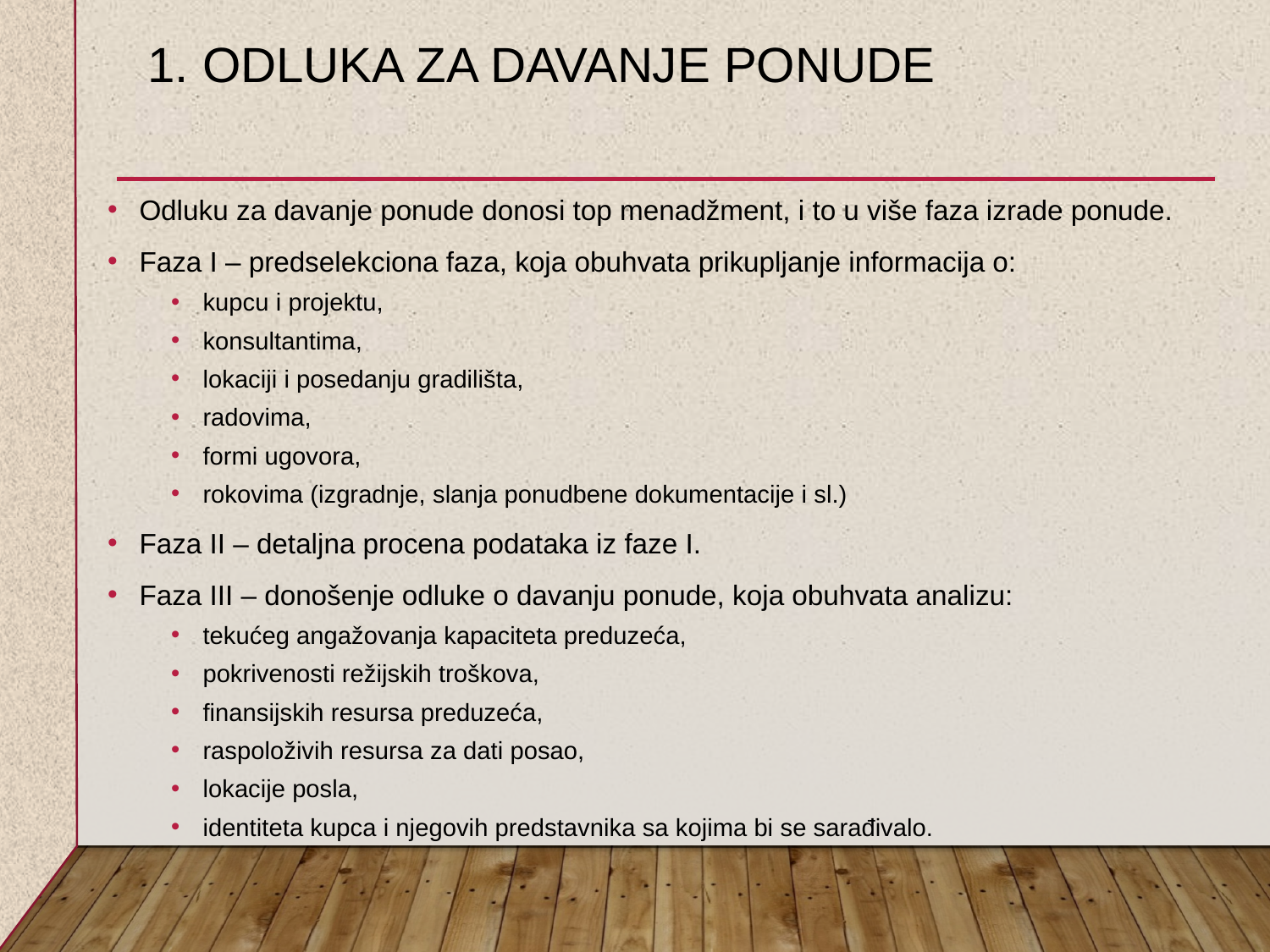

# 1. ODLUKA ZA DAVANJE PONUDE
Odluku za davanje ponude donosi top menadžment, i to u više faza izrade ponude.
Faza I – predselekciona faza, koja obuhvata prikupljanje informacija o:
kupcu i projektu,
konsultantima,
lokaciji i posedanju gradilišta,
radovima,
formi ugovora,
rokovima (izgradnje, slanja ponudbene dokumentacije i sl.)
Faza II – detaljna procena podataka iz faze I.
Faza III – donošenje odluke o davanju ponude, koja obuhvata analizu:
tekućeg angažovanja kapaciteta preduzeća,
pokrivenosti režijskih troškova,
finansijskih resursa preduzeća,
raspoloživih resursa za dati posao,
lokacije posla,
identiteta kupca i njegovih predstavnika sa kojima bi se sarađivalo.